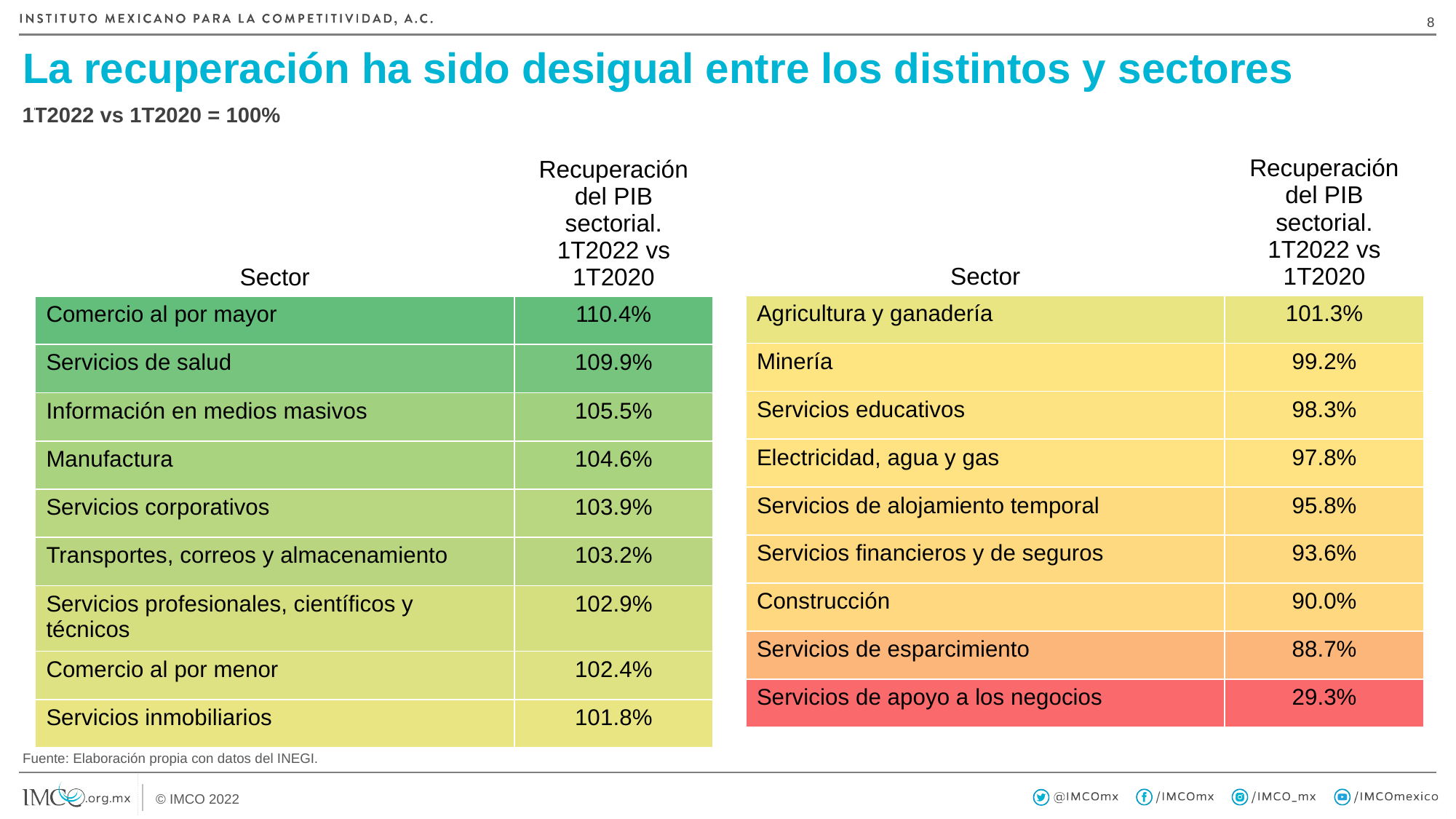

8
# La recuperación ha sido desigual entre los distintos y sectores
1T2022 vs 1T2020 = 100%
| Sector | Recuperación del PIB sectorial. 1T2022 vs 1T2020 |
| --- | --- |
| Comercio al por mayor | 110.4% |
| Servicios de salud | 109.9% |
| Información en medios masivos | 105.5% |
| Manufactura | 104.6% |
| Servicios corporativos | 103.9% |
| Transportes, correos y almacenamiento | 103.2% |
| Servicios profesionales, científicos y técnicos | 102.9% |
| Comercio al por menor | 102.4% |
| Servicios inmobiliarios | 101.8% |
| Sector | Recuperación del PIB sectorial. 1T2022 vs 1T2020 |
| --- | --- |
| Agricultura y ganadería | 101.3% |
| Minería | 99.2% |
| Servicios educativos | 98.3% |
| Electricidad, agua y gas | 97.8% |
| Servicios de alojamiento temporal | 95.8% |
| Servicios financieros y de seguros | 93.6% |
| Construcción | 90.0% |
| Servicios de esparcimiento | 88.7% |
| Servicios de apoyo a los negocios | 29.3% |
Fuente: Elaboración propia con datos del INEGI.